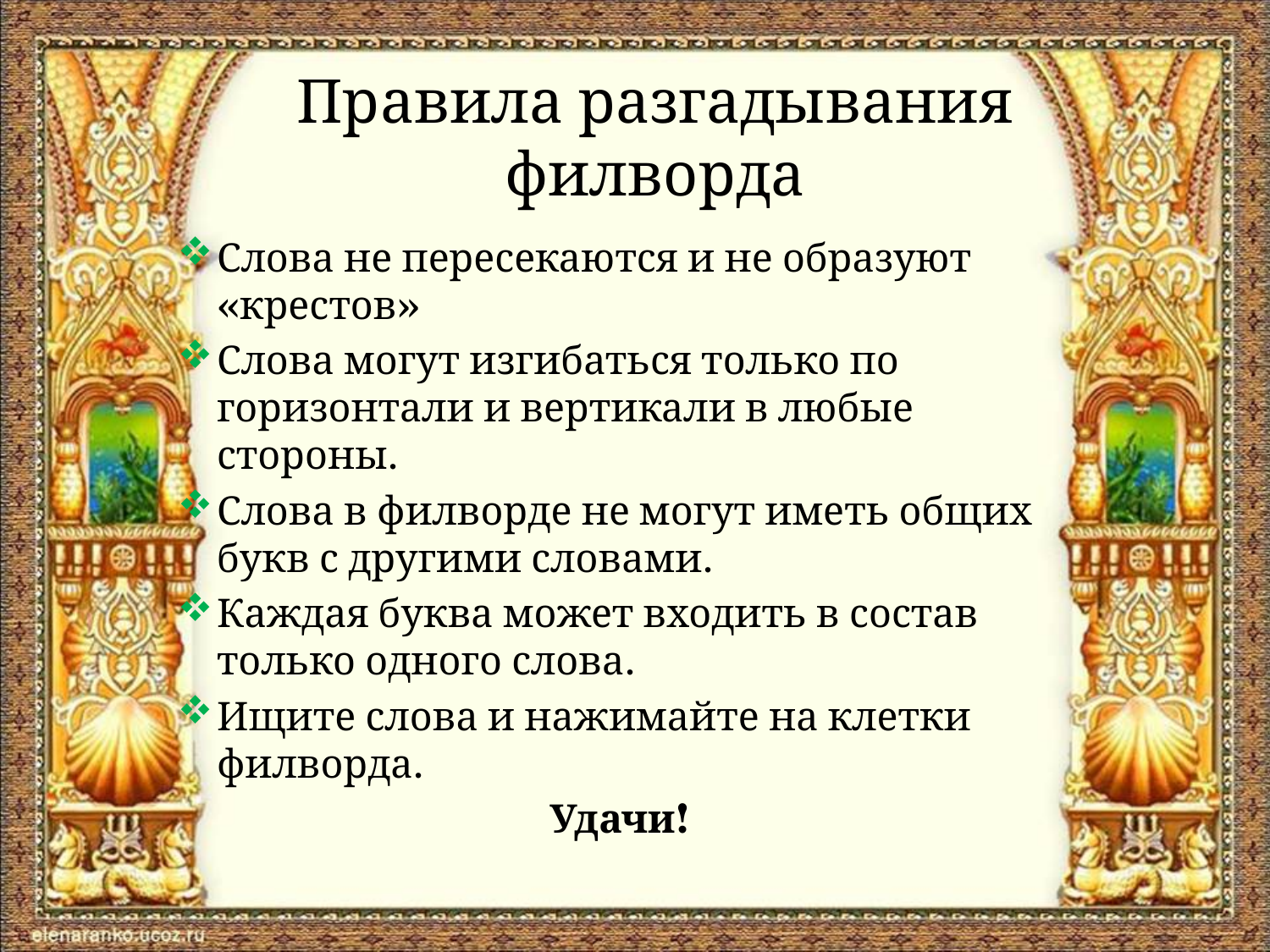

# Правила разгадывания филворда
Слова не пересекаются и не образуют «крестов»
Слова могут изгибаться только по горизонтали и вертикали в любые стороны.
Слова в филворде не могут иметь общих букв с другими словами.
Каждая буква может входить в состав только одного слова.
Ищите слова и нажимайте на клетки филворда.
Удачи!